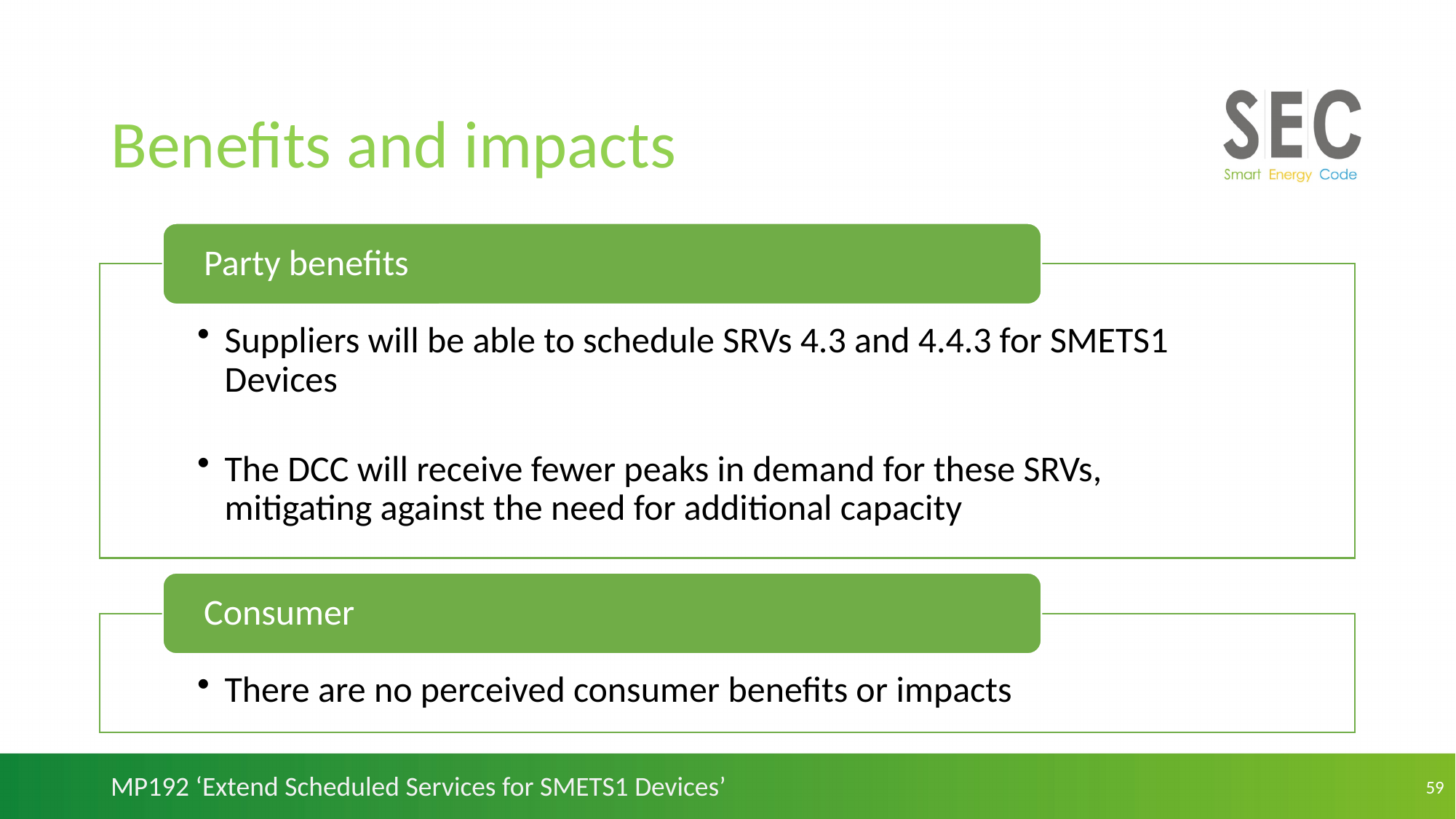

# Benefits and impacts
Suppliers will be able to schedule SRVs 4.3 and 4.4.3 for SMETS1 Devices

The DCC will receive fewer peaks in demand for these SRVs, mitigating against the need for additional capacity
Party benefits
There are no perceived consumer benefits or impacts
Consumer
MP192 ‘Extend Scheduled Services for SMETS1 Devices’
59